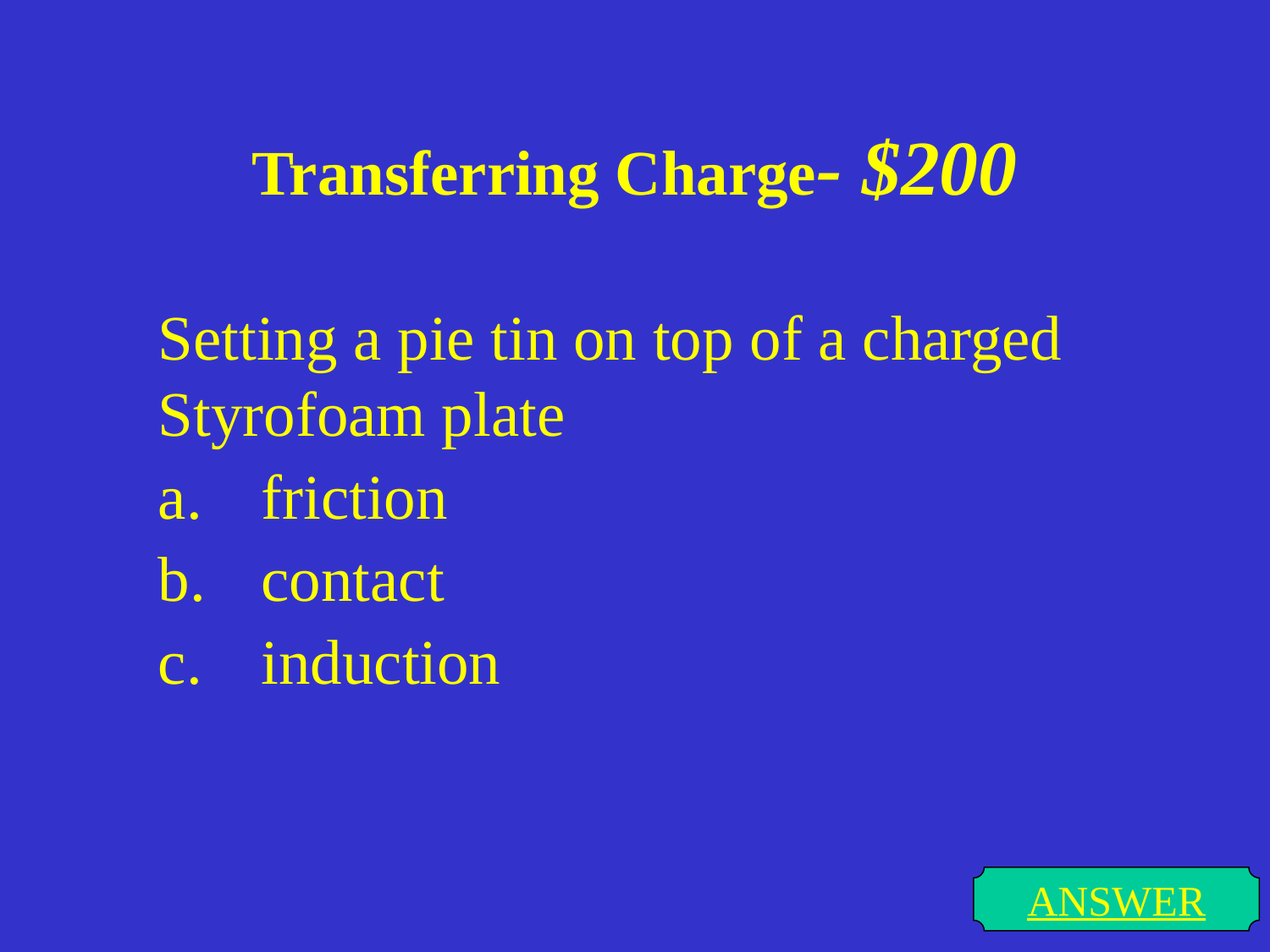

# Transferring Charge- $200
Setting a pie tin on top of a charged Styrofoam plate
friction
contact
induction

ANSWER